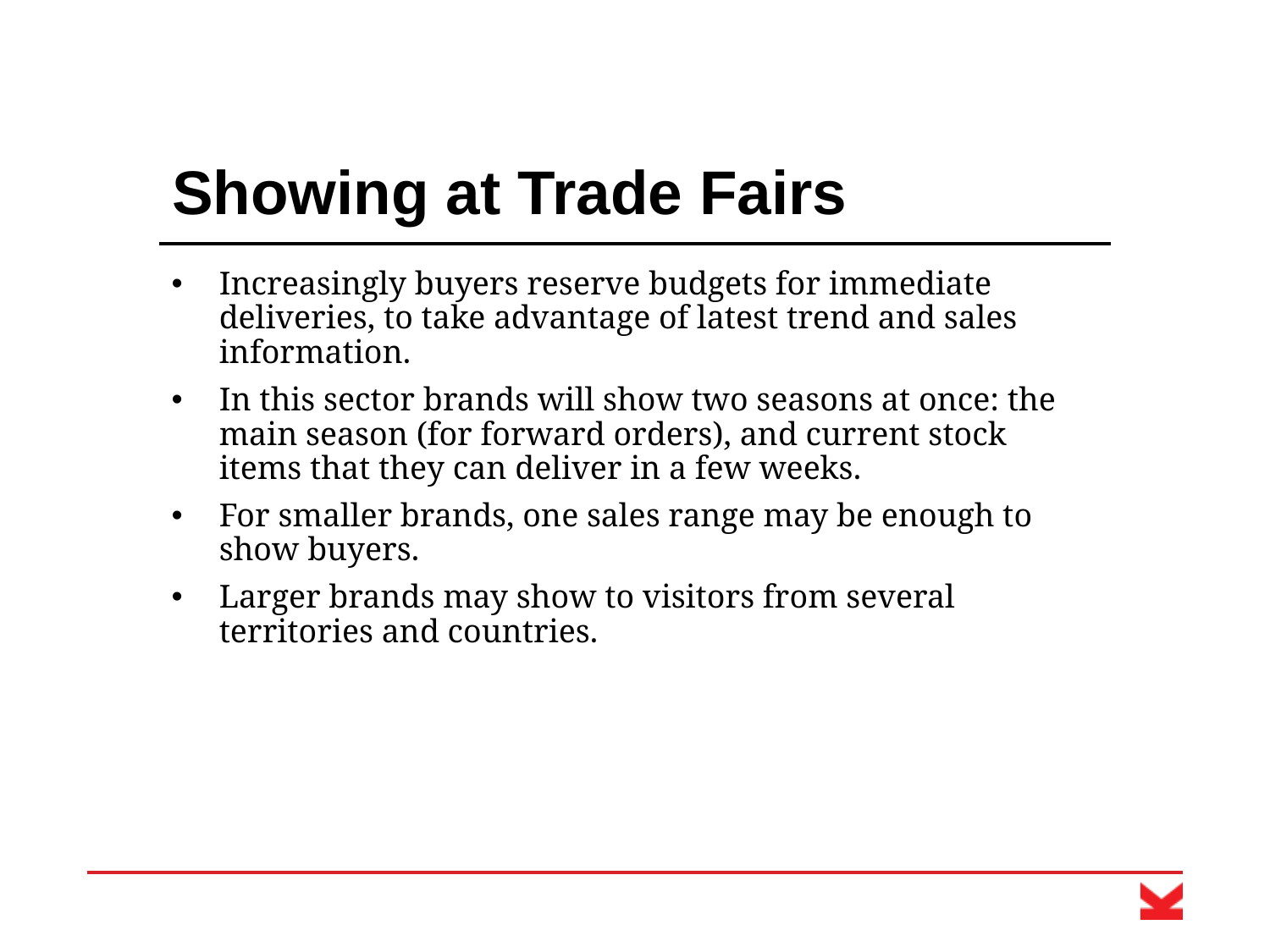

# Showing at Trade Fairs
Increasingly buyers reserve budgets for immediate deliveries, to take advantage of latest trend and sales information.
In this sector brands will show two seasons at once: the main season (for forward orders), and current stock items that they can deliver in a few weeks.
For smaller brands, one sales range may be enough to show buyers.
Larger brands may show to visitors from several territories and countries.